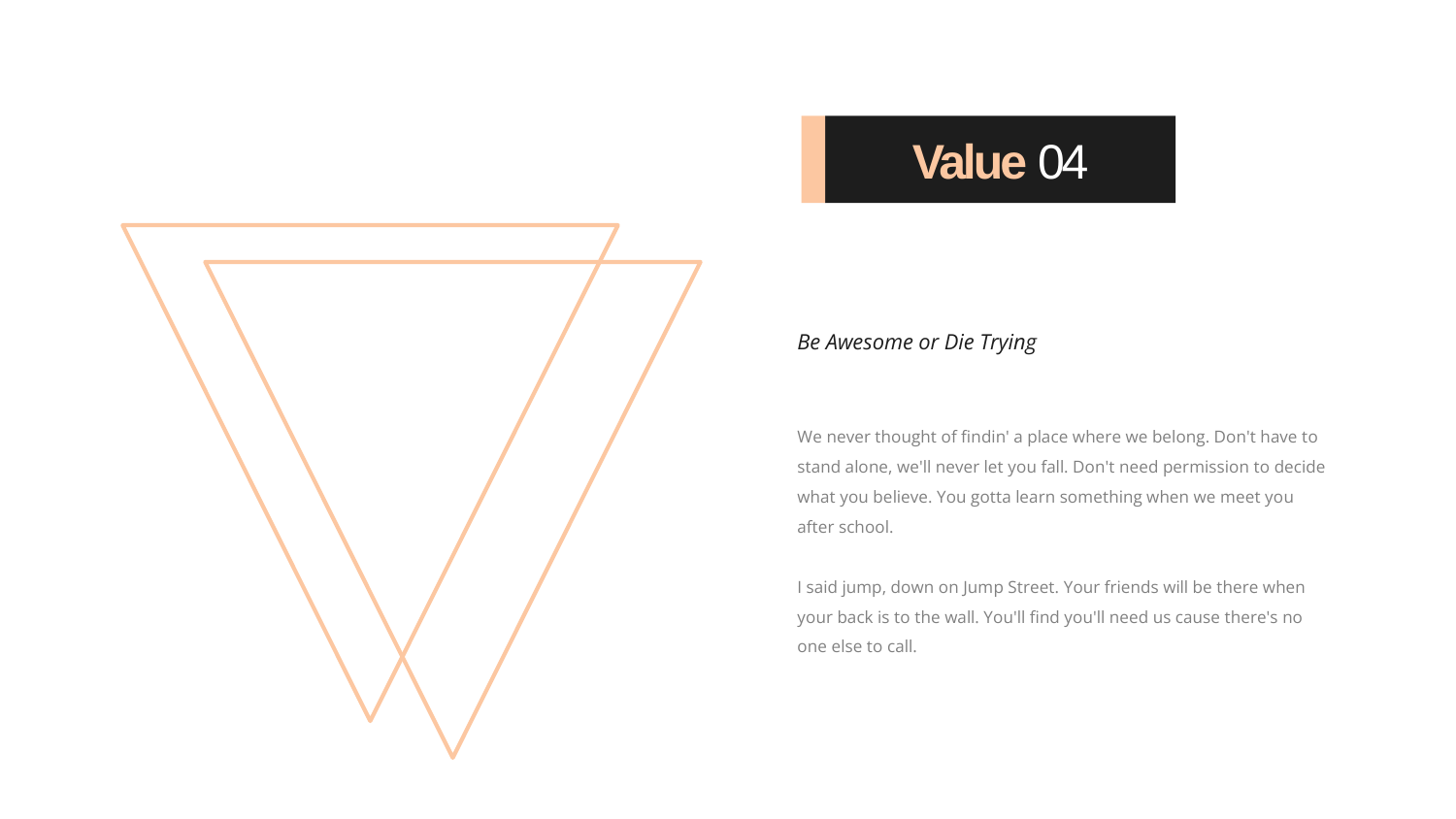

Value 04

Be Awesome or Die Trying
We never thought of findin' a place where we belong. Don't have to stand alone, we'll never let you fall. Don't need permission to decide what you believe. You gotta learn something when we meet you after school.

I said jump, down on Jump Street. Your friends will be there when your back is to the wall. You'll find you'll need us cause there's no one else to call.